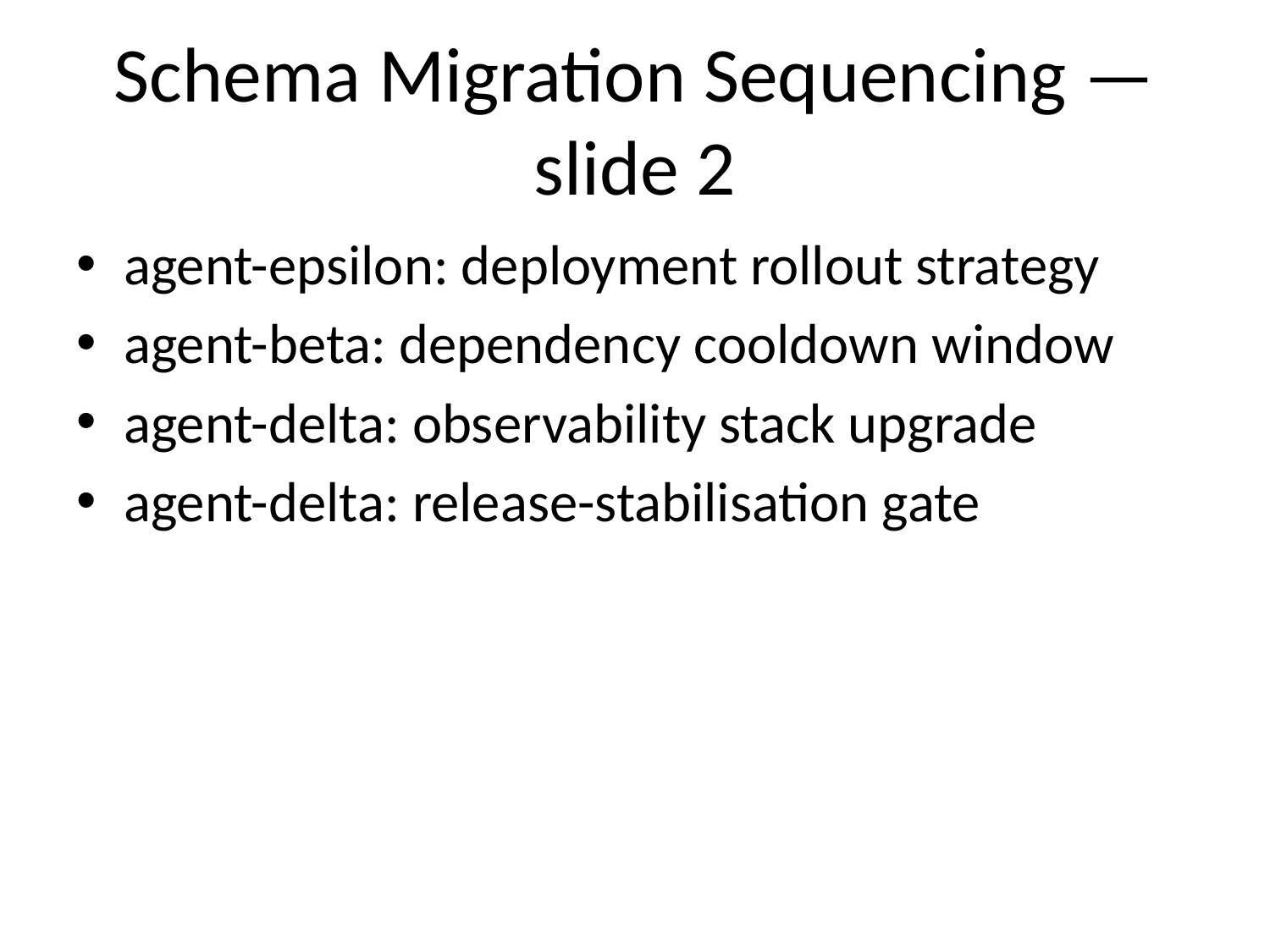

# Schema Migration Sequencing — slide 2
agent-epsilon: deployment rollout strategy
agent-beta: dependency cooldown window
agent-delta: observability stack upgrade
agent-delta: release-stabilisation gate